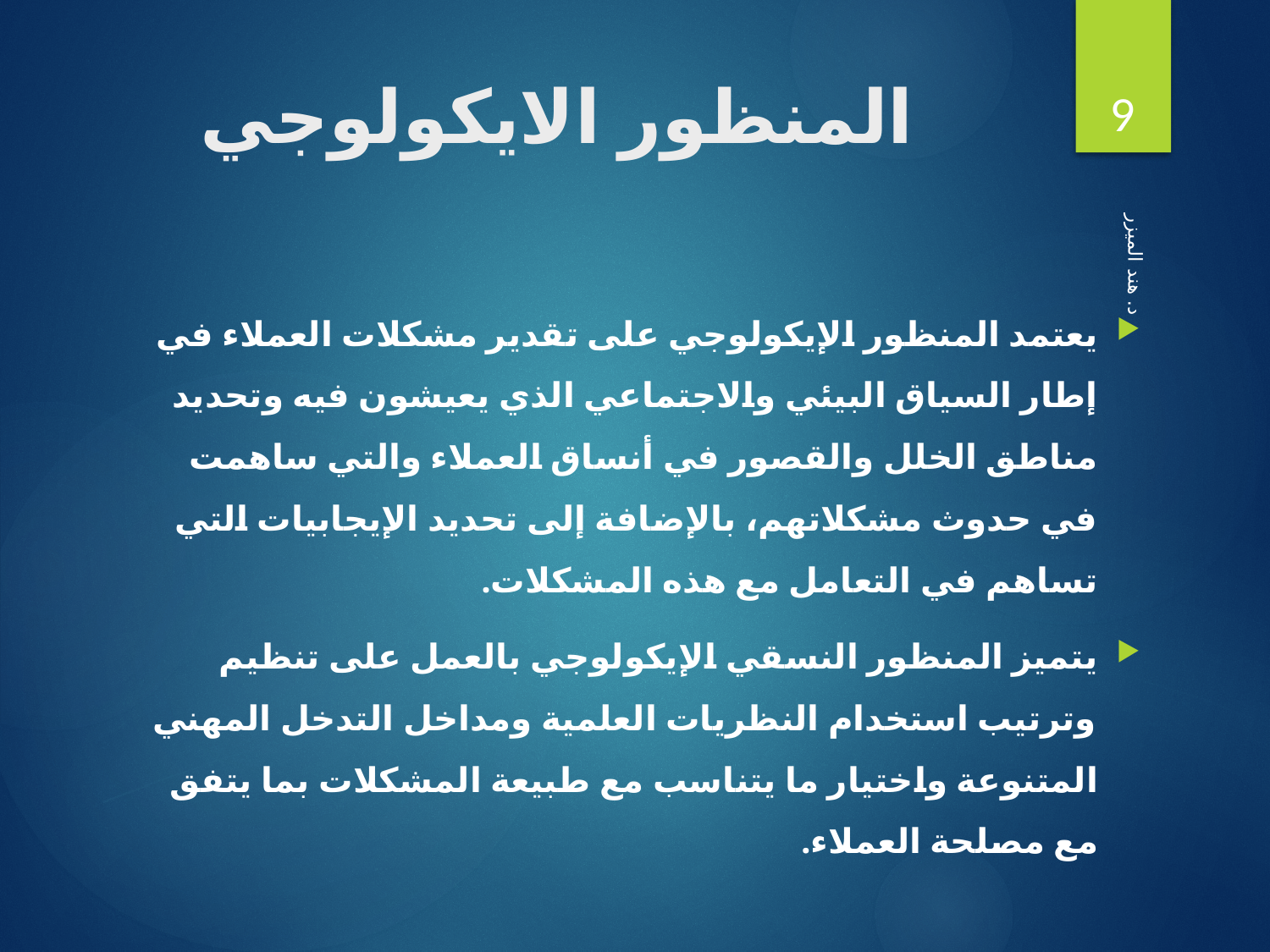

9
# المنظور الايكولوجي
يعتمد المنظور الإيكولوجي على تقدير مشكلات العملاء في إطار السياق البيئي والاجتماعي الذي يعيشون فيه وتحديد مناطق الخلل والقصور في أنساق العملاء والتي ساهمت في حدوث مشكلاتهم، بالإضافة إلى تحديد الإيجابيات التي تساهم في التعامل مع هذه المشكلات.
يتميز المنظور النسقي الإيكولوجي بالعمل على تنظيم وترتيب استخدام النظريات العلمية ومداخل التدخل المهني المتنوعة واختيار ما يتناسب مع طبيعة المشكلات بما يتفق مع مصلحة العملاء.
د. هند الميزر